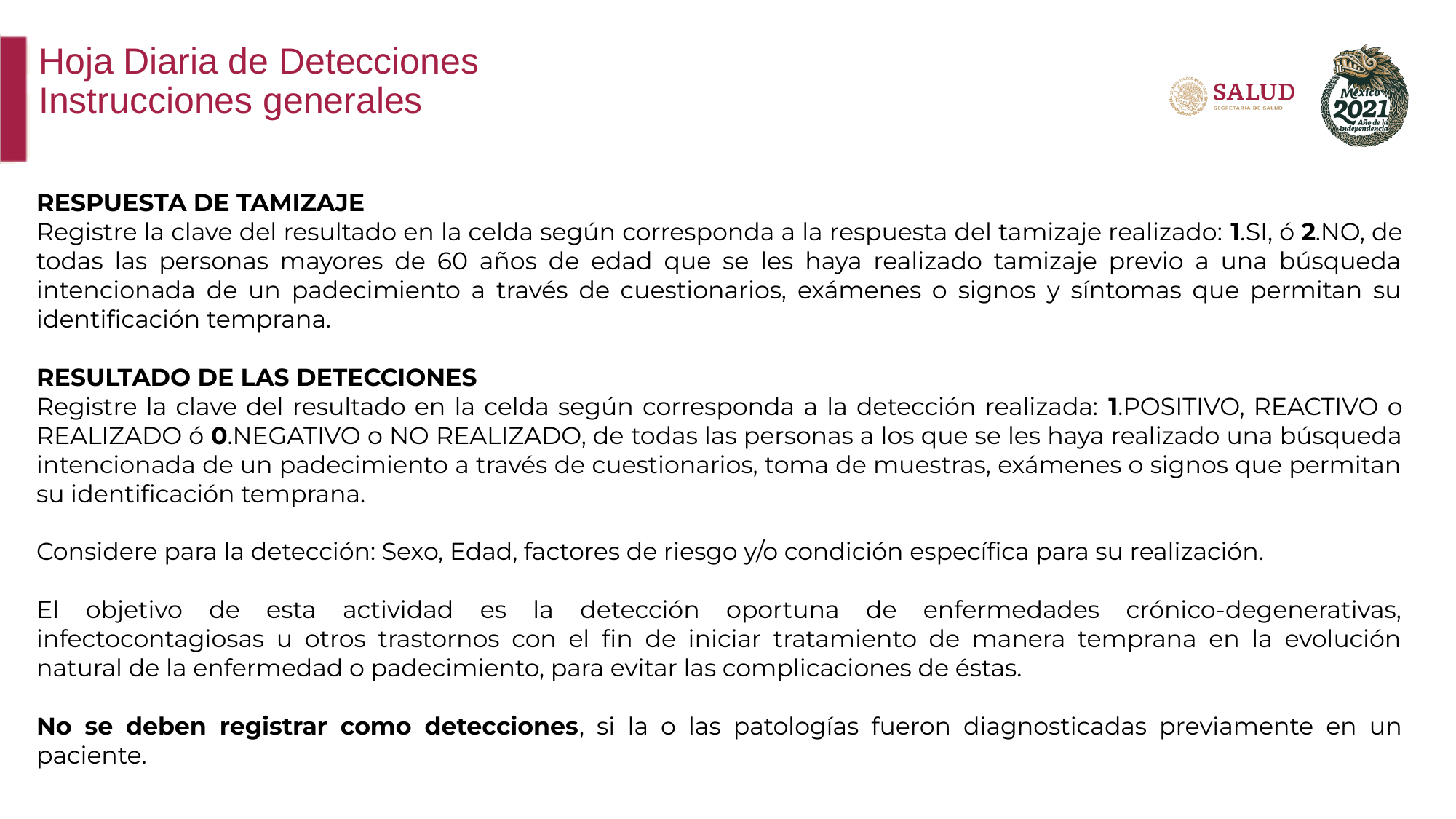

Hoja Diaria de Detecciones
Instrucciones generales
RESPUESTA DE TAMIZAJE
Registre la clave del resultado en la celda según corresponda a la respuesta del tamizaje realizado: 1.SI, ó 2.NO, de todas las personas mayores de 60 años de edad que se les haya realizado tamizaje previo a una búsqueda intencionada de un padecimiento a través de cuestionarios, exámenes o signos y síntomas que permitan su identificación temprana.

RESULTADO DE LAS DETECCIONES
Registre la clave del resultado en la celda según corresponda a la detección realizada: 1.POSITIVO, REACTIVO o REALIZADO ó 0.NEGATIVO o NO REALIZADO, de todas las personas a los que se les haya realizado una búsqueda intencionada de un padecimiento a través de cuestionarios, toma de muestras, exámenes o signos que permitan su identificación temprana.

Considere para la detección: Sexo, Edad, factores de riesgo y/o condición específica para su realización.

El objetivo de esta actividad es la detección oportuna de enfermedades crónico-degenerativas, infectocontagiosas u otros trastornos con el fin de iniciar tratamiento de manera temprana en la evolución natural de la enfermedad o padecimiento, para evitar las complicaciones de éstas.

No se deben registrar como detecciones, si la o las patologías fueron diagnosticadas previamente en un paciente.